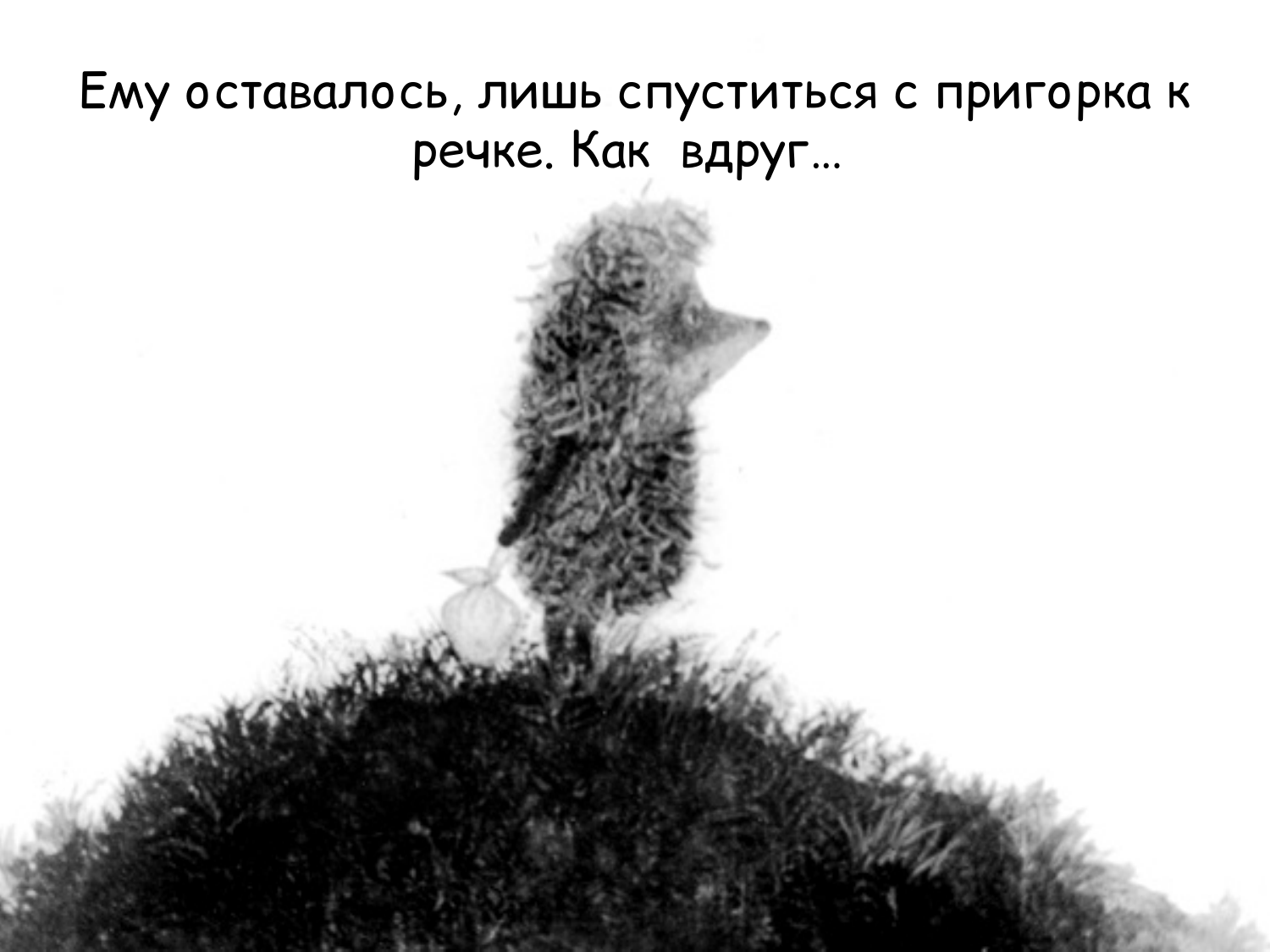

# Ему оставалось, лишь спуститься с пригорка к речке. Как  вдруг…